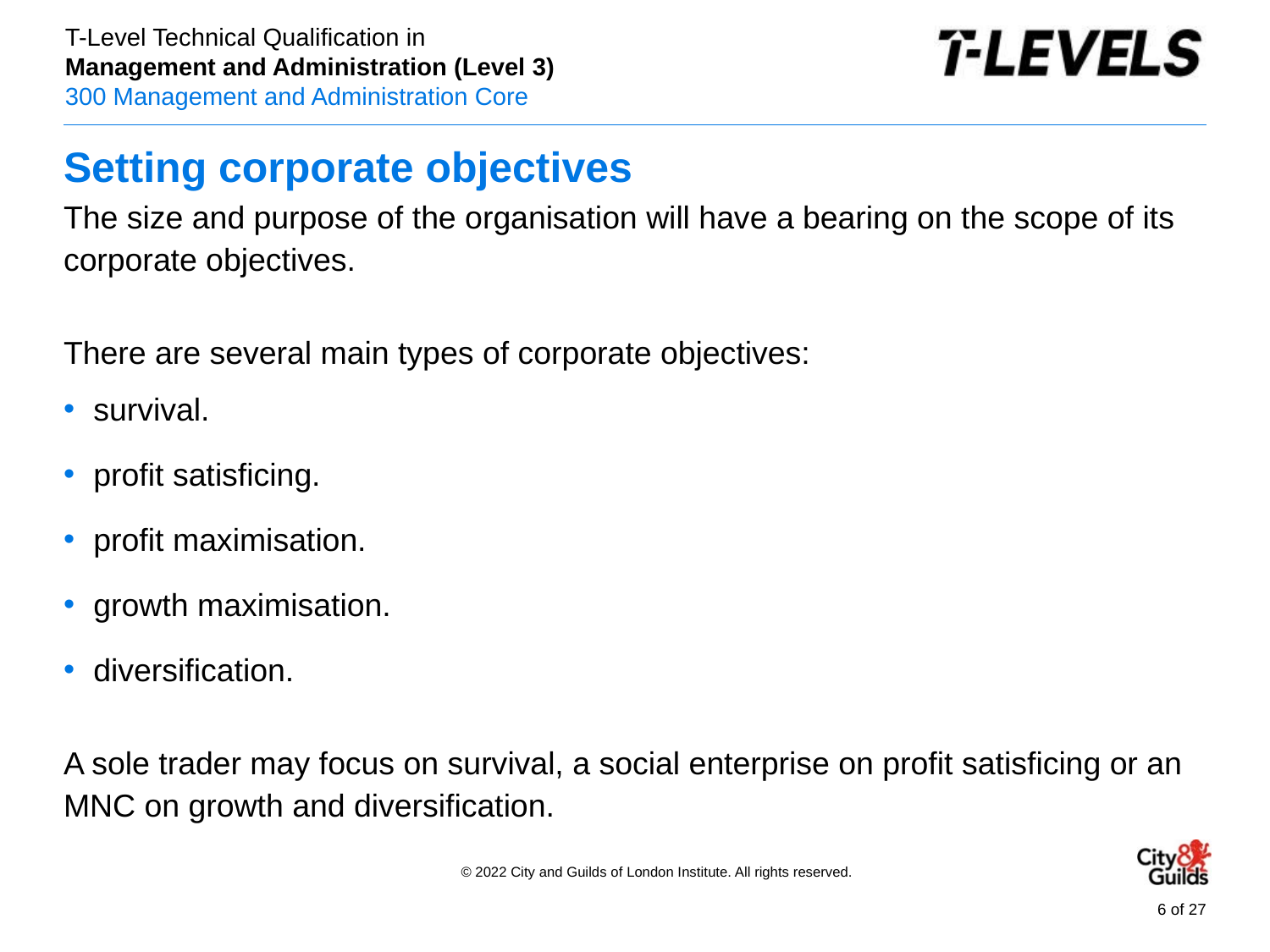

# Setting corporate objectives
The size and purpose of the organisation will have a bearing on the scope of its corporate objectives.

There are several main types of corporate objectives:
survival.
profit satisficing.
profit maximisation.
growth maximisation.
diversification.

A sole trader may focus on survival, a social enterprise on profit satisficing or an MNC on growth and diversification.